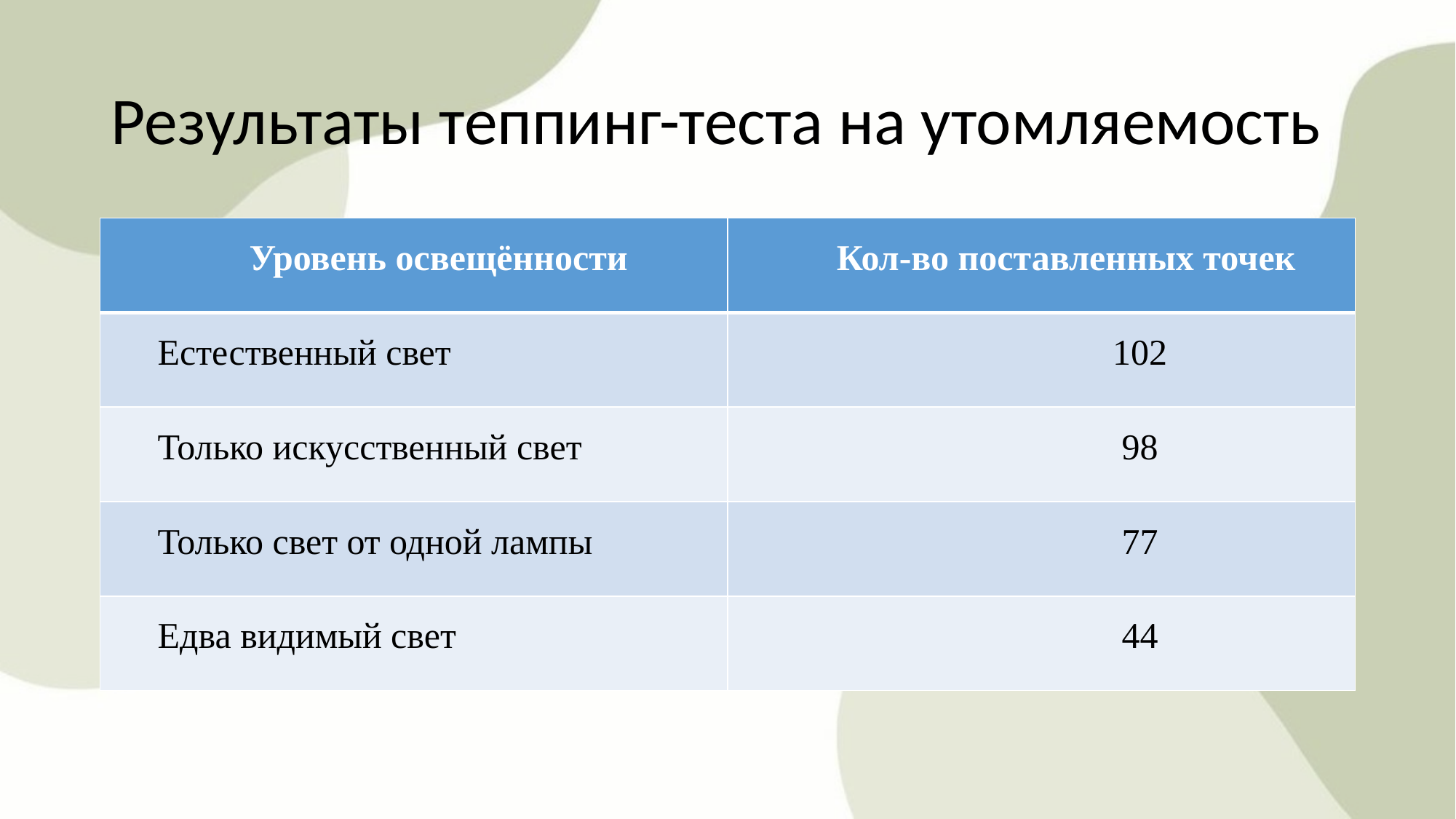

# Результаты теппинг-теста на утомляемость
| Уровень освещённости | Кол-во поставленных точек |
| --- | --- |
| Естественный свет | 102 |
| Только искусственный свет | 98 |
| Только свет от одной лампы | 77 |
| Едва видимый свет | 44 |